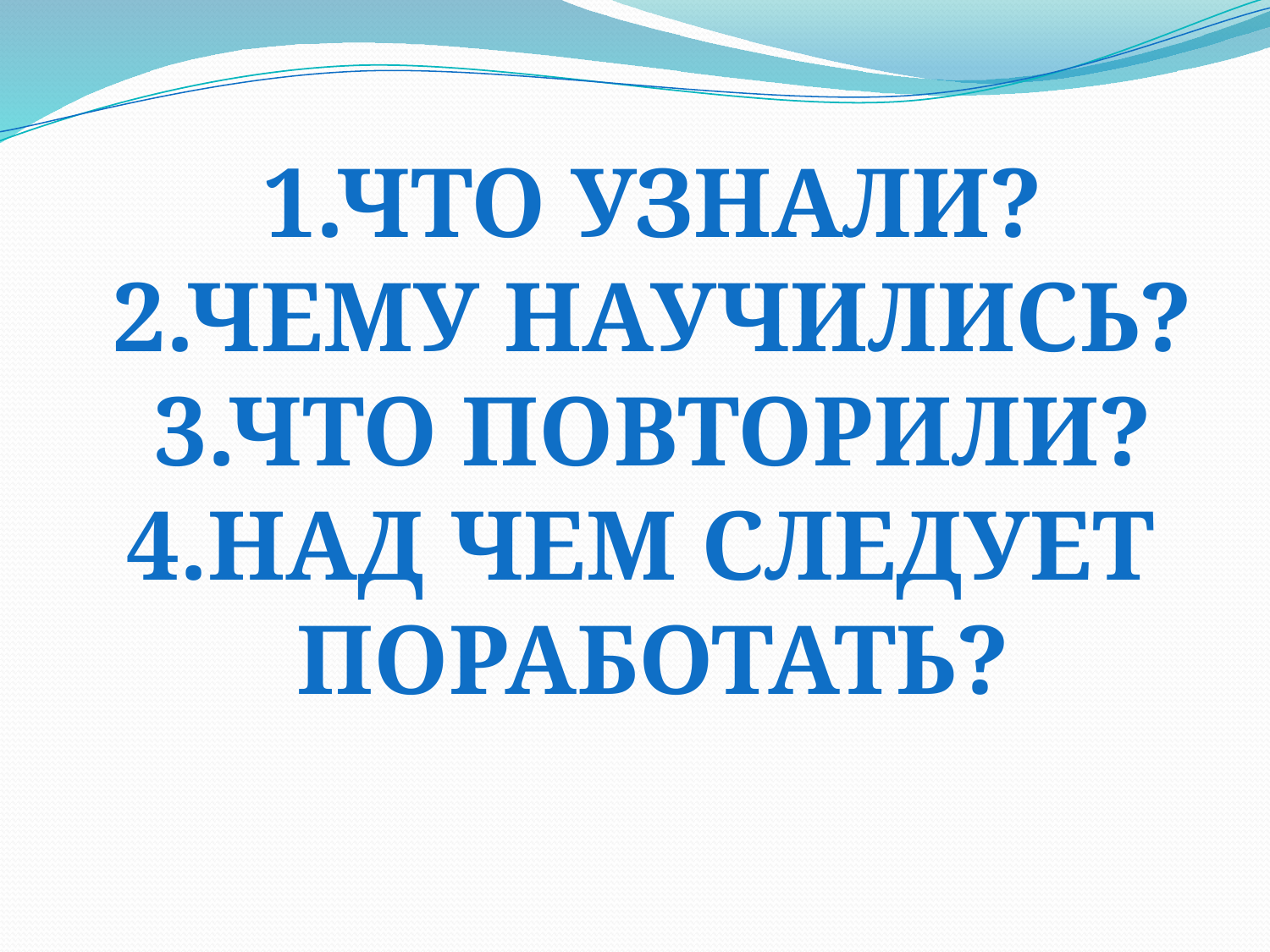

1.Что узнали?
2.Чему научились?
3.Что повторили?
4.Над чем следует
поработать?